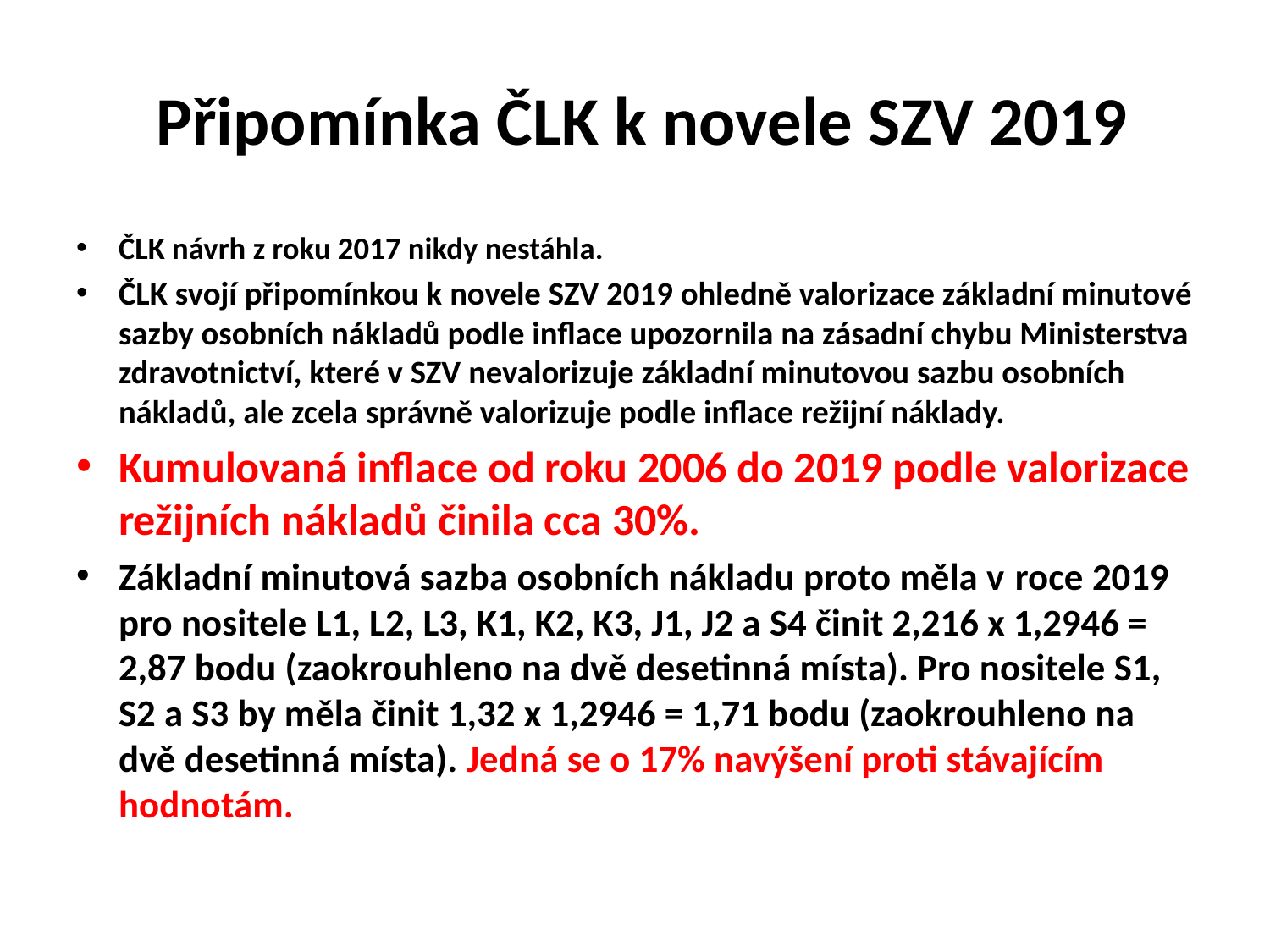

# Připomínka ČLK k novele SZV 2019
ČLK návrh z roku 2017 nikdy nestáhla.
ČLK svojí připomínkou k novele SZV 2019 ohledně valorizace základní minutové sazby osobních nákladů podle inflace upozornila na zásadní chybu Ministerstva zdravotnictví, které v SZV nevalorizuje základní minutovou sazbu osobních nákladů, ale zcela správně valorizuje podle inflace režijní náklady.
Kumulovaná inflace od roku 2006 do 2019 podle valorizace režijních nákladů činila cca 30%.
Základní minutová sazba osobních nákladu proto měla v roce 2019 pro nositele L1, L2, L3, K1, K2, K3, J1, J2 a S4 činit 2,216 x 1,2946 = 2,87 bodu (zaokrouhleno na dvě desetinná místa). Pro nositele S1, S2 a S3 by měla činit 1,32 x 1,2946 = 1,71 bodu (zaokrouhleno na dvě desetinná místa). Jedná se o 17% navýšení proti stávajícím hodnotám.